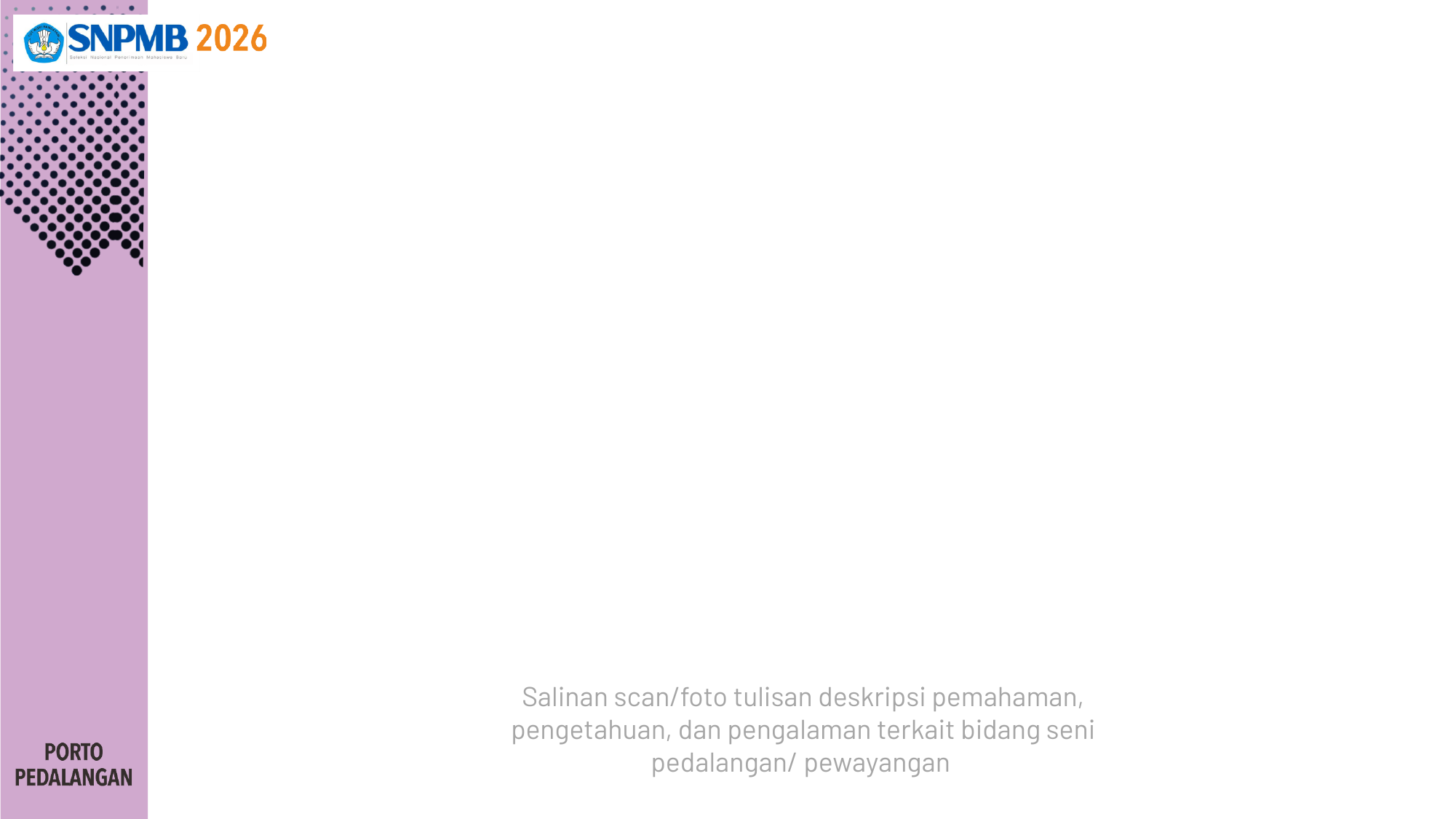

Salinan scan/foto tulisan deskripsi pemahaman, pengetahuan, dan pengalaman terkait bidang seni pedalangan/ pewayangan